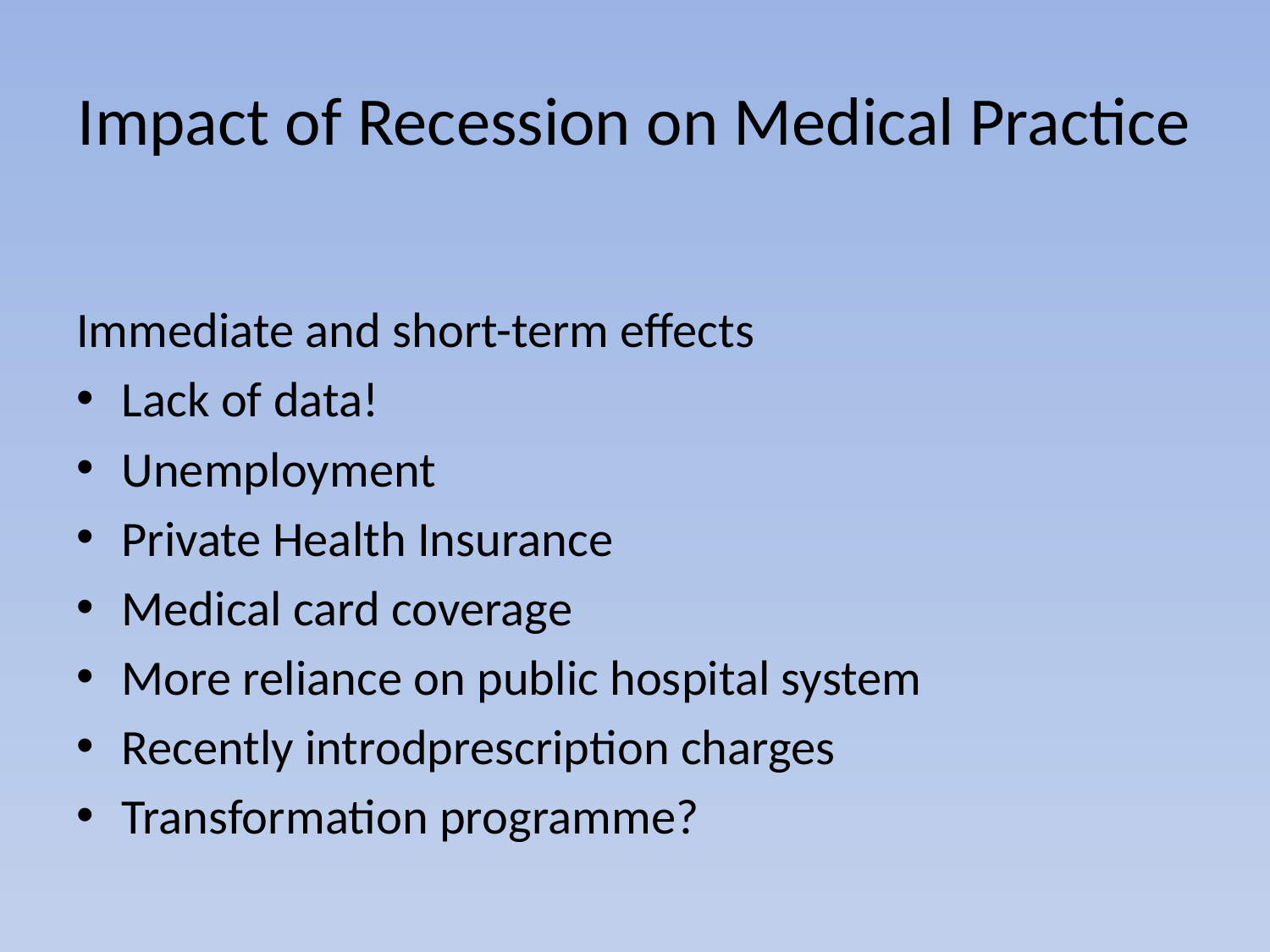

# Impact of Recession on Medical Practice

Immediate and short-term effects
Lack of data!
Unemployment
Private Health Insurance
Medical card coverage
More reliance on public hospital system
Recently introdprescription charges
Transformation programme?